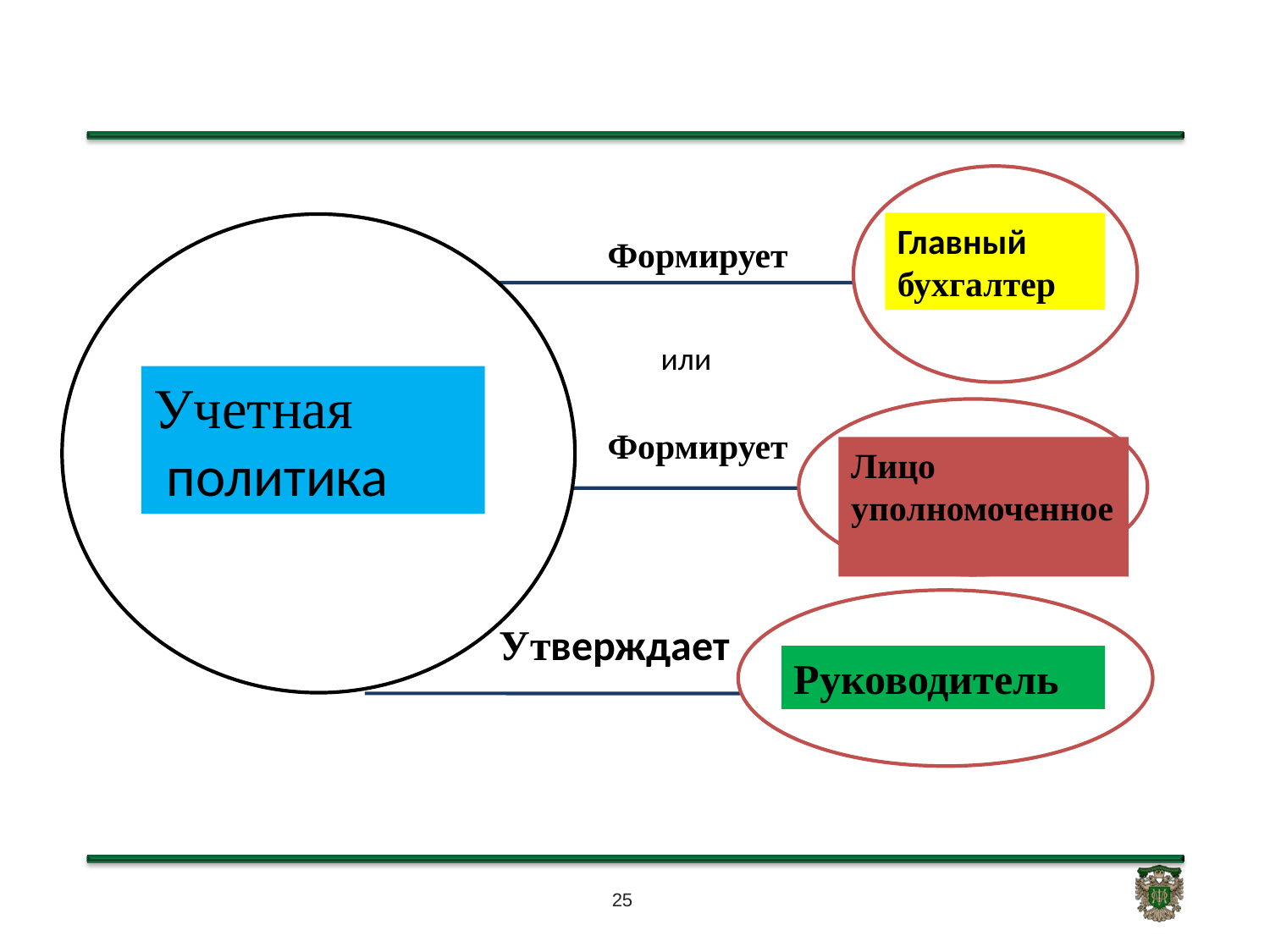

Главный бухгалтер
Формирует
или
Учетная
 политика
Формирует
Лицо уполномоченное
Утверждает
Руководитель
25